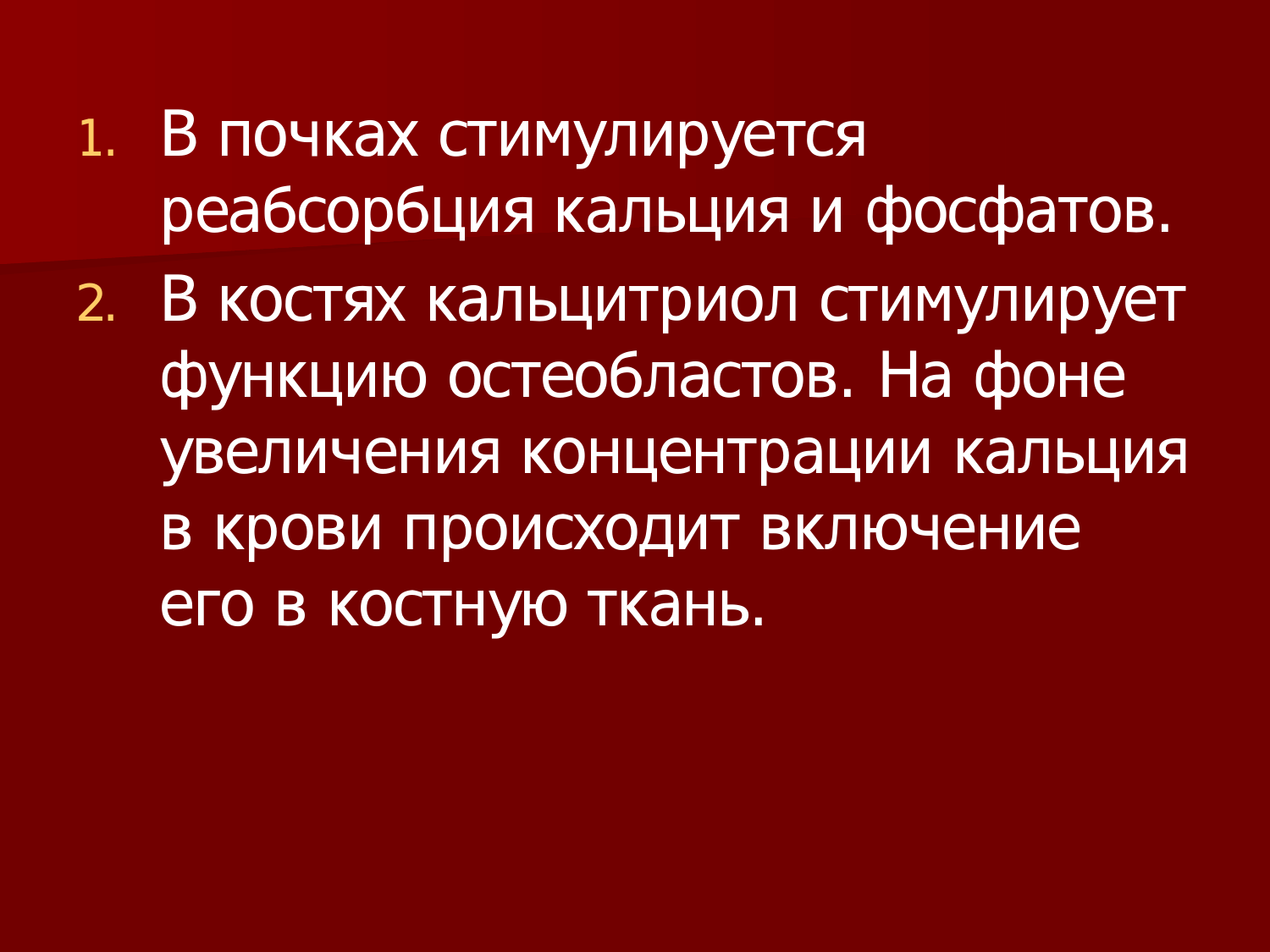

В почках стимулируется реабсорбция кальция и фосфатов.
В костях кальцитриол стимулирует функцию остеобластов. На фоне увеличения концентрации кальция в крови происходит включение его в костную ткань.